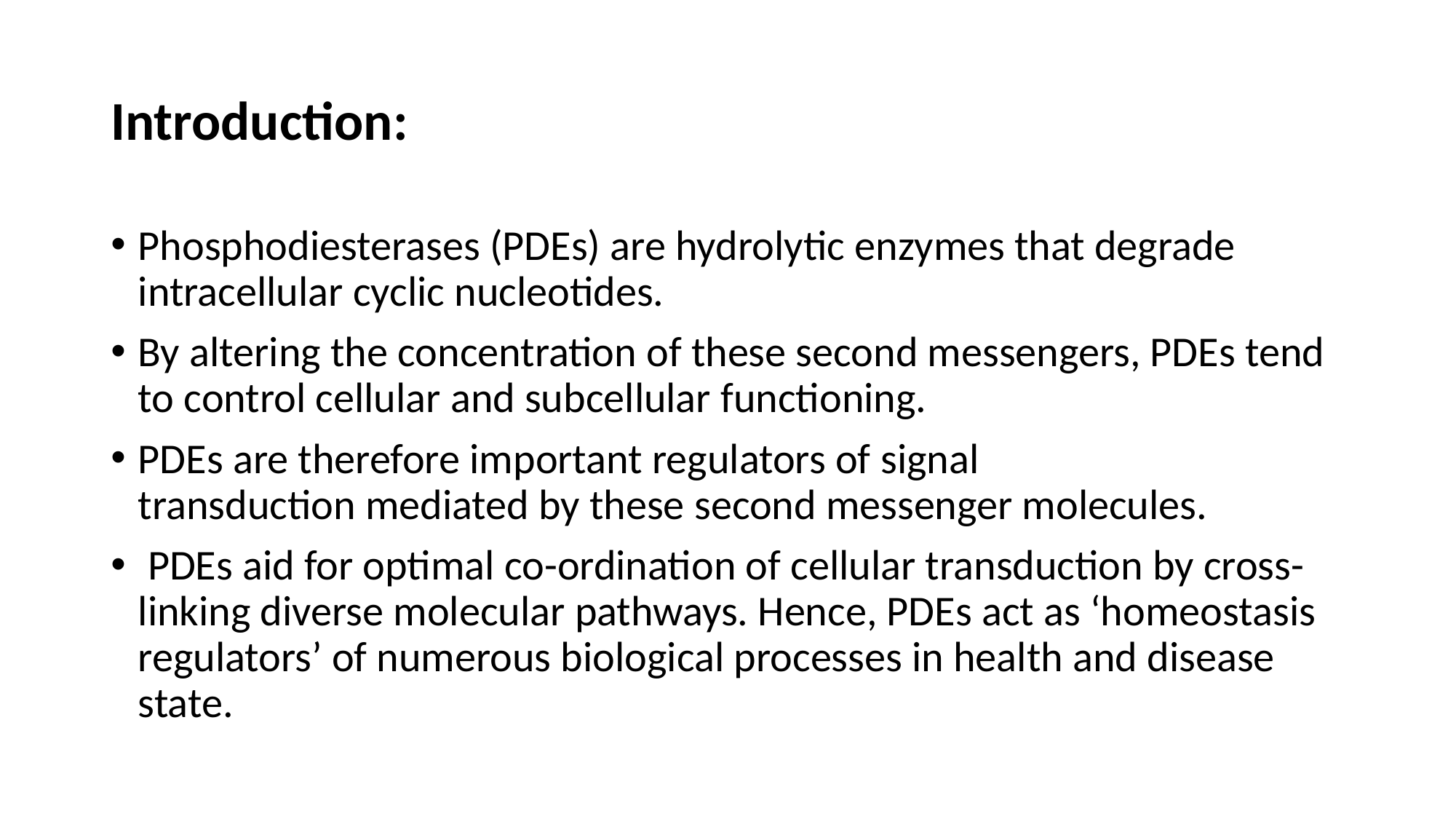

# Introduction:
Phosphodiesterases (PDEs) are hydrolytic enzymes that degrade intracellular cyclic nucleotides.
By altering the concentration of these second messengers, PDEs tend to control cellular and subcellular functioning.
PDEs are therefore important regulators of signal transduction mediated by these second messenger molecules.
 PDEs aid for optimal co-ordination of cellular transduction by cross-linking diverse molecular pathways. Hence, PDEs act as ‘homeostasis regulators’ of numerous biological processes in health and disease state.